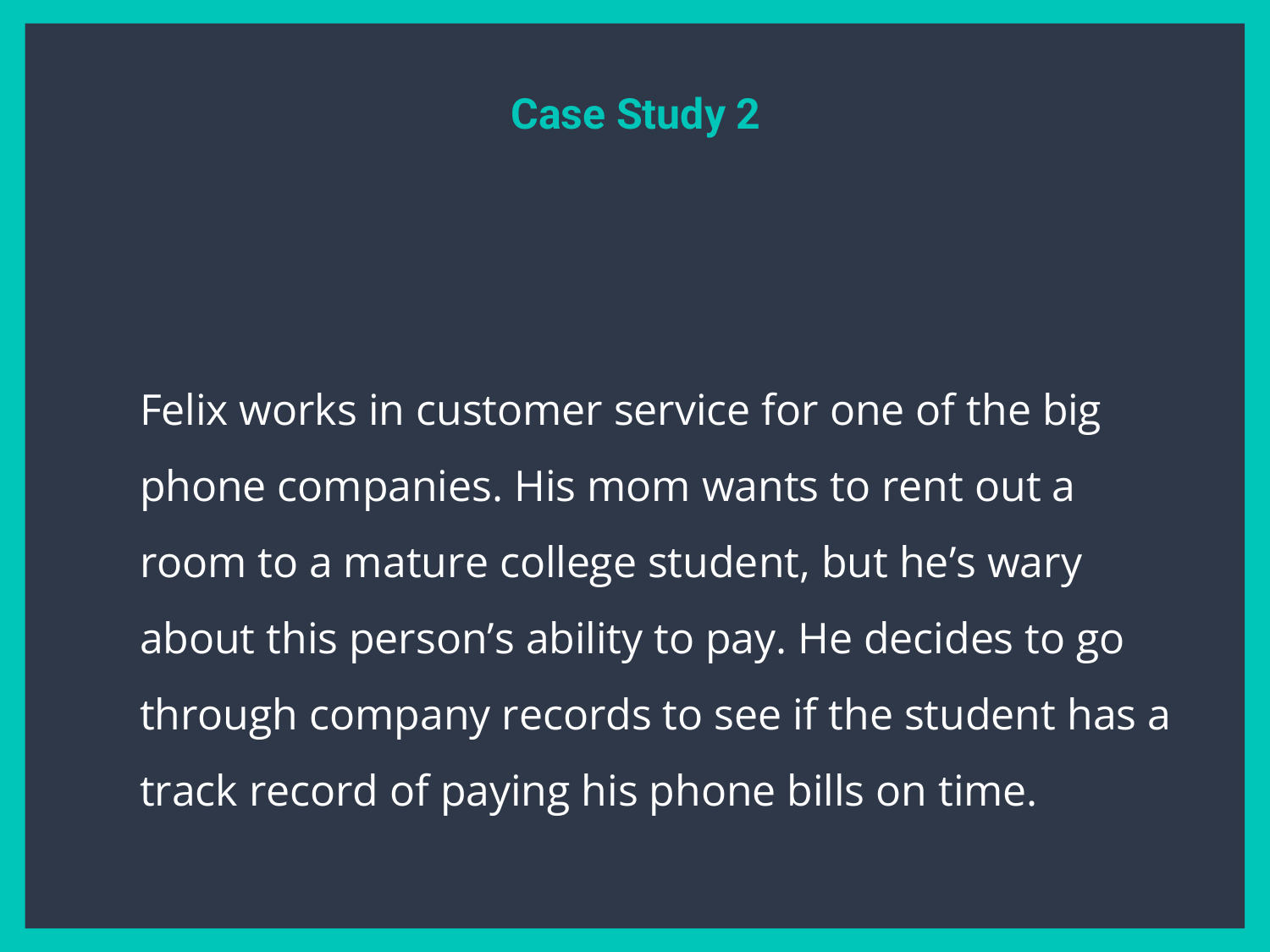

Case Study 2
Felix works in customer service for one of the big phone companies. His mom wants to rent out a room to a mature college student, but he’s wary about this person’s ability to pay. He decides to go through company records to see if the student has a track record of paying his phone bills on time.